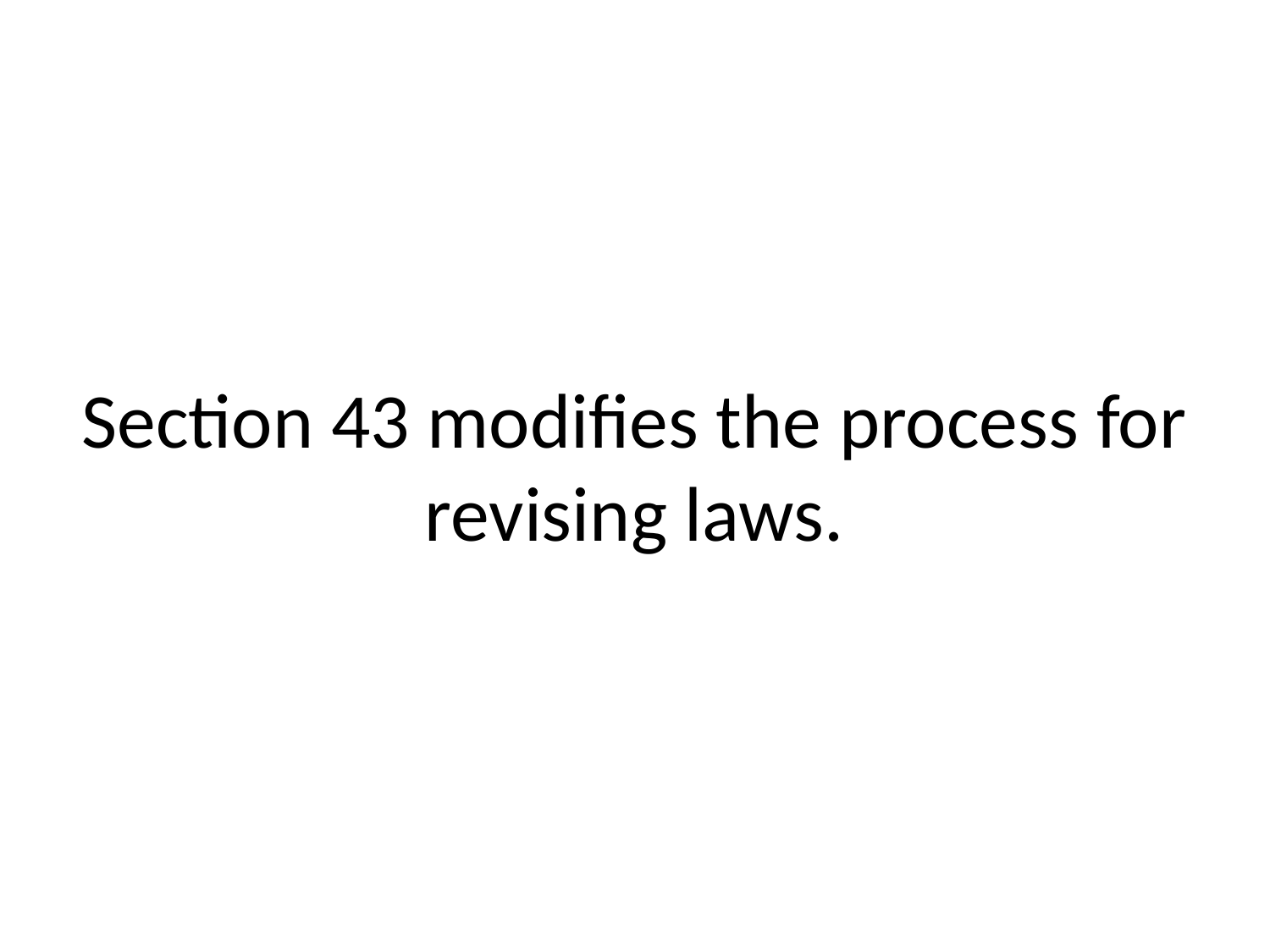

# Section 43 modifies the process for revising laws.